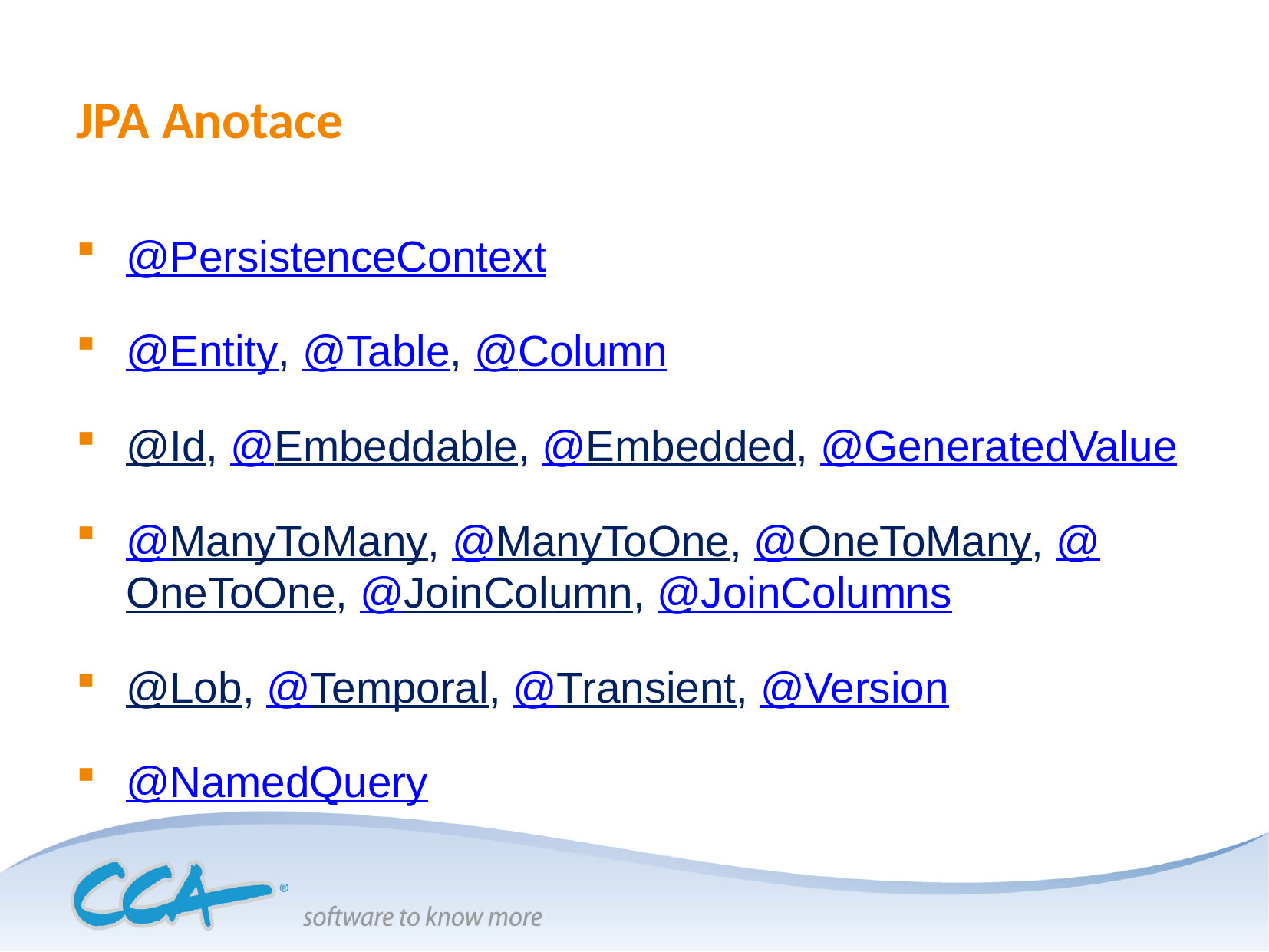

# JPA Anotace
@PersistenceContext
@Entity, @Table, @Column
@Id, @Embeddable, @Embedded, @GeneratedValue
@ManyToMany, @ManyToOne, @OneToMany, @OneToOne, @JoinColumn, @JoinColumns
@Lob, @Temporal, @Transient, @Version
@NamedQuery